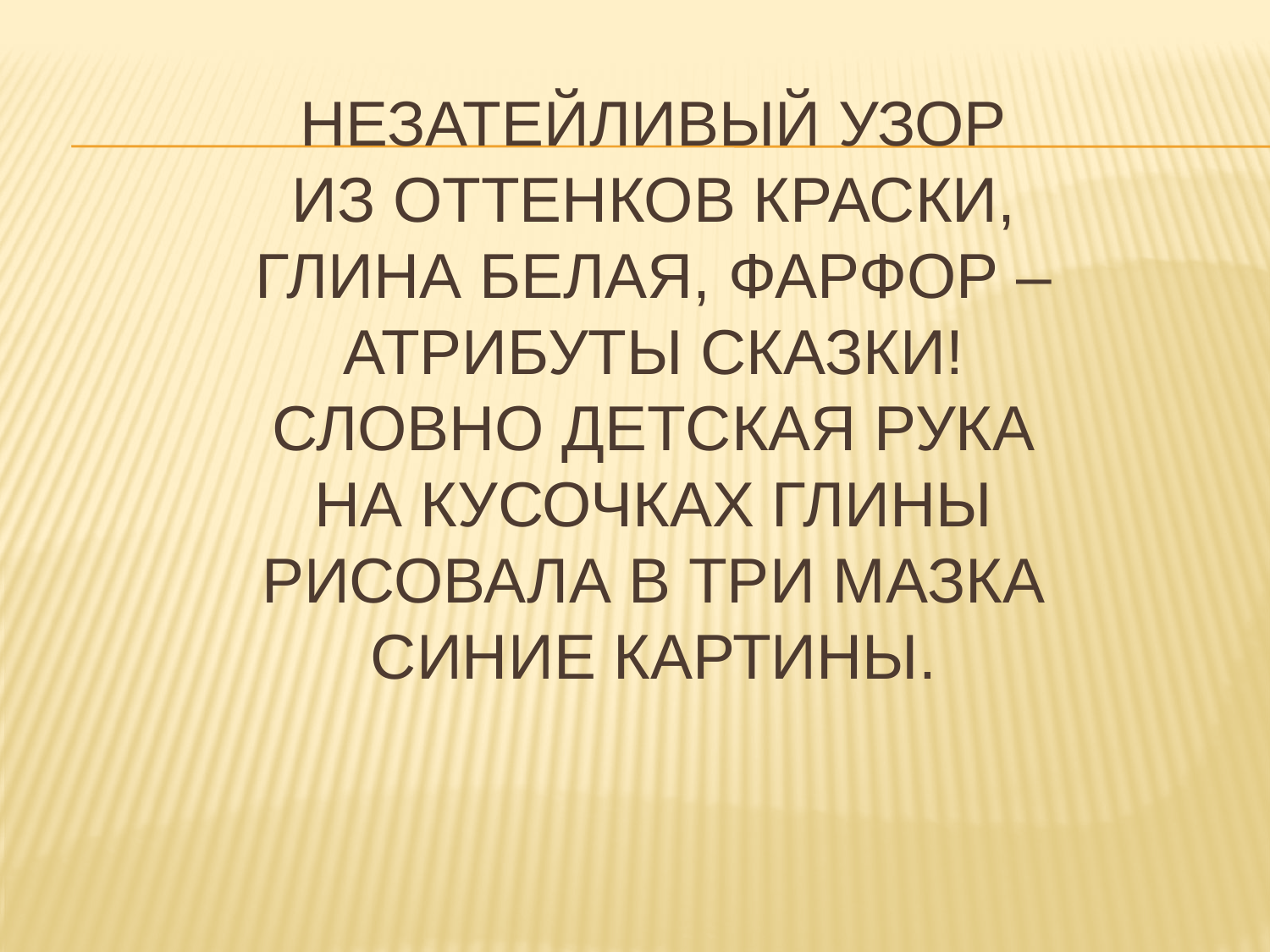

# Незатейливый узор  Из оттенков краски,  Глина белая, фарфор –  Атрибуты сказки!  Словно детская рука  На кусочках глины  Рисовала в три мазка  Синие картины.